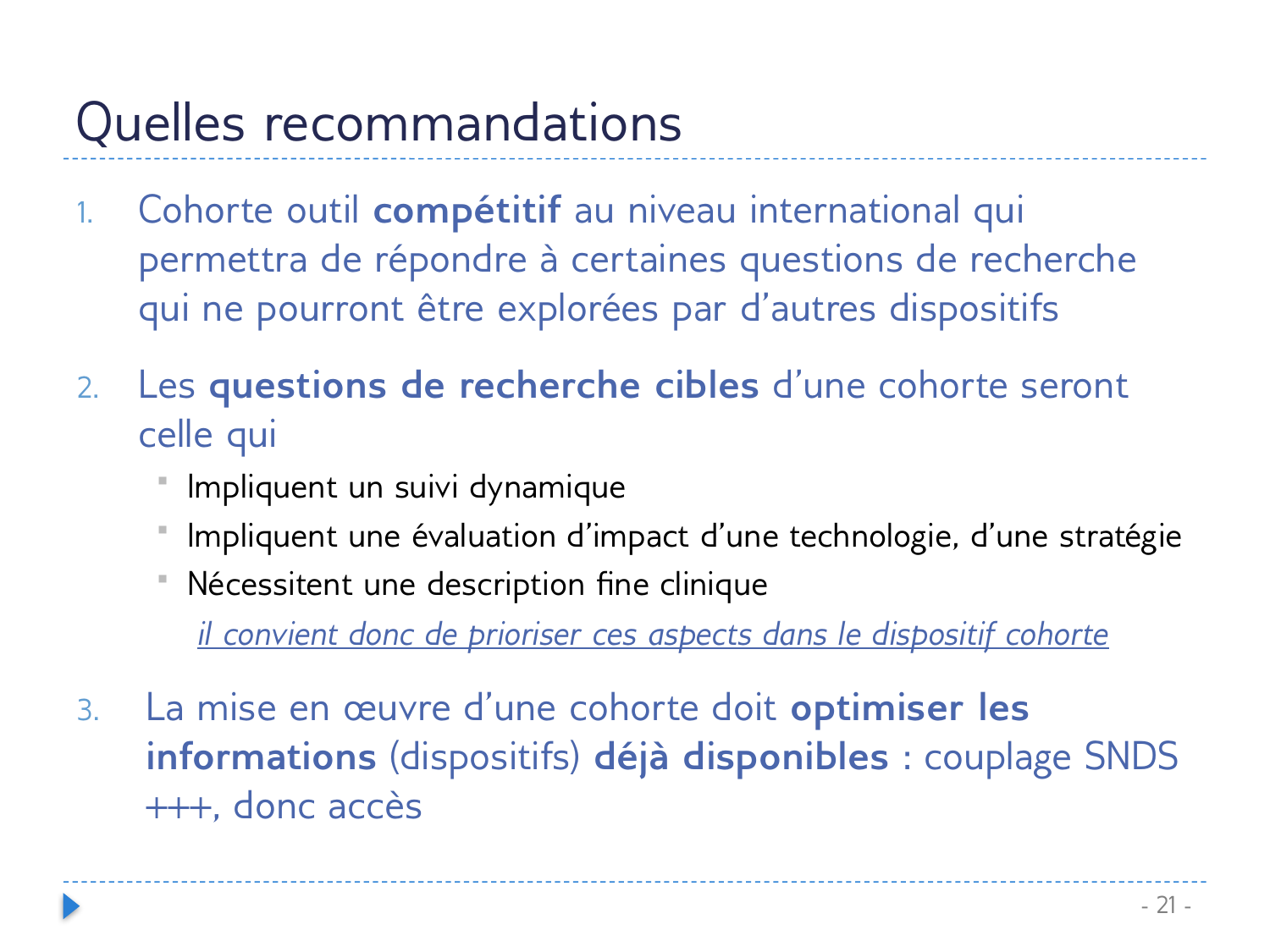

# Quelles recommandations
Cohorte outil compétitif au niveau international qui permettra de répondre à certaines questions de recherche qui ne pourront être explorées par d’autres dispositifs
Les questions de recherche cibles d’une cohorte seront celle qui
Impliquent un suivi dynamique
Impliquent une évaluation d’impact d’une technologie, d’une stratégie
Nécessitent une description fine clinique
il convient donc de prioriser ces aspects dans le dispositif cohorte
La mise en œuvre d’une cohorte doit optimiser les informations (dispositifs) déjà disponibles : couplage SNDS +++, donc accès

- 21 -